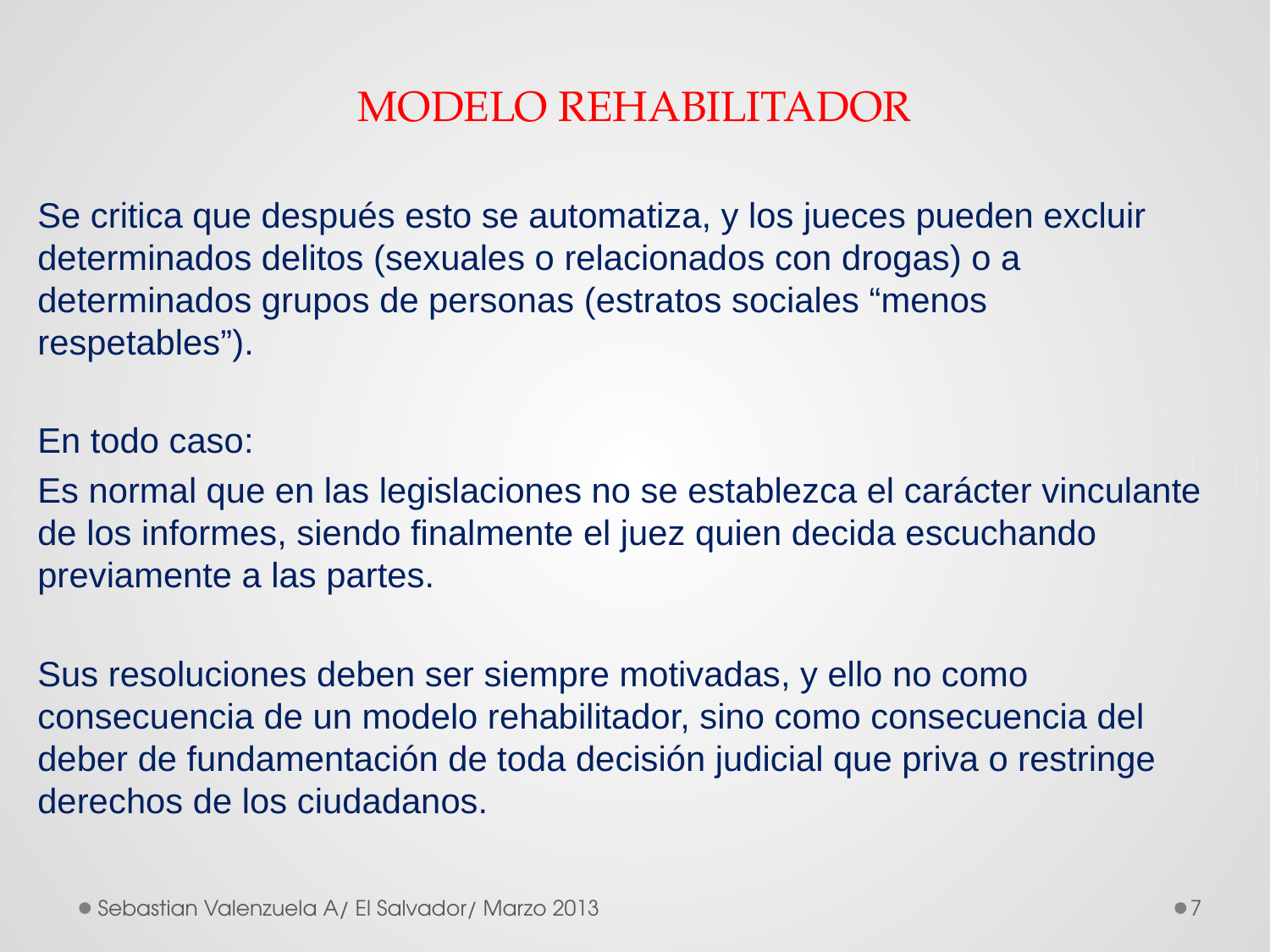

# MODELO REHABILITADOR
Se critica que después esto se automatiza, y los jueces pueden excluir determinados delitos (sexuales o relacionados con drogas) o a determinados grupos de personas (estratos sociales “menos respetables”).

En todo caso:
Es normal que en las legislaciones no se establezca el carácter vinculante de los informes, siendo finalmente el juez quien decida escuchando previamente a las partes.

Sus resoluciones deben ser siempre motivadas, y ello no como consecuencia de un modelo rehabilitador, sino como consecuencia del deber de fundamentación de toda decisión judicial que priva o restringe derechos de los ciudadanos.
Sebastian Valenzuela A/ El Salvador/ Marzo 2013
7